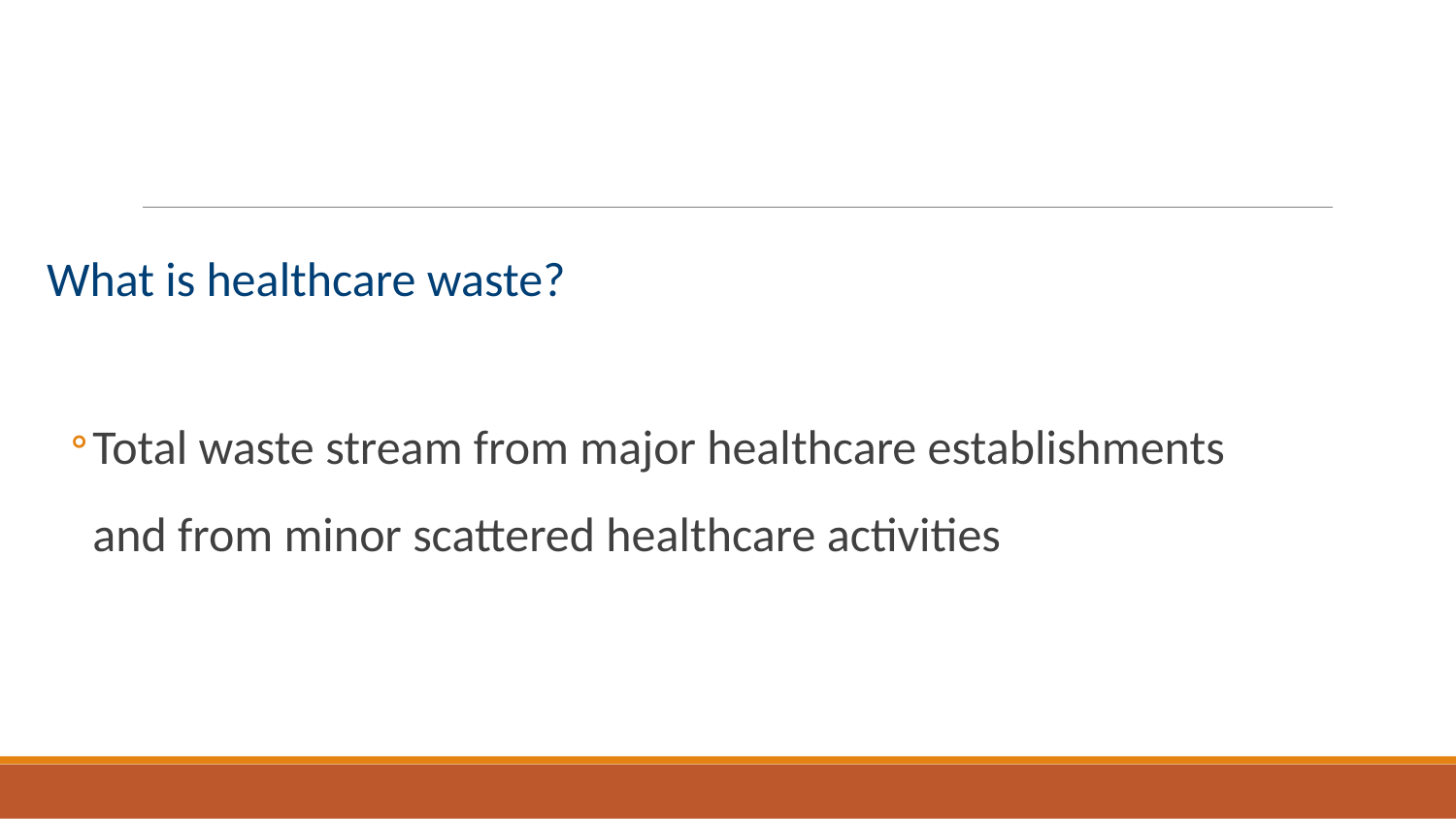

What is healthcare waste?

Total waste stream from major healthcare establishments and from minor scattered healthcare activities